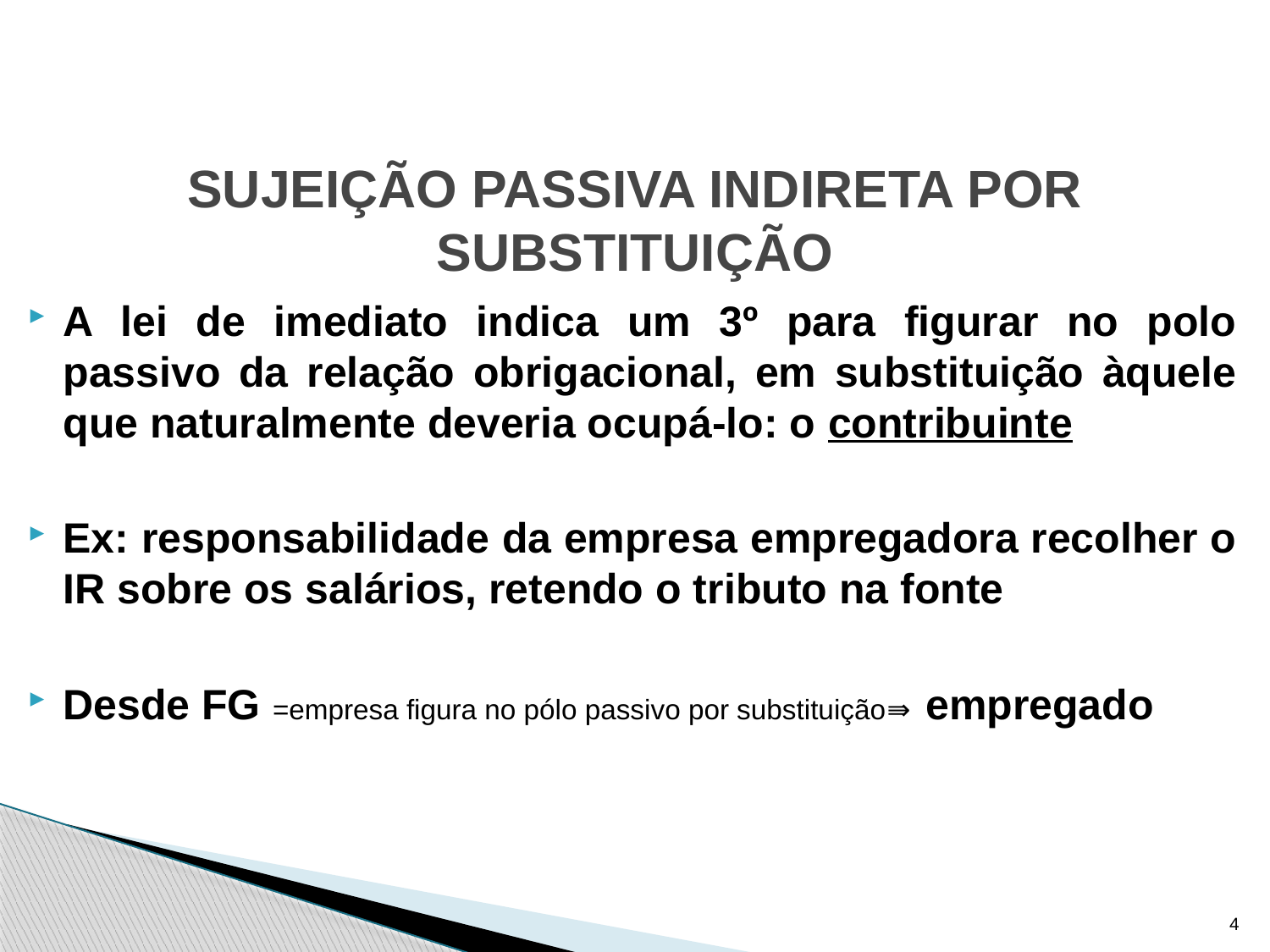

# SUJEIÇÃO PASSIVA INDIRETA POR SUBSTITUIÇÃO
A lei de imediato indica um 3º para figurar no polo passivo da relação obrigacional, em substituição àquele que naturalmente deveria ocupá-lo: o contribuinte

Ex: responsabilidade da empresa empregadora recolher o IR sobre os salários, retendo o tributo na fonte

Desde FG =empresa figura no pólo passivo por substituição⇛  empregado

4